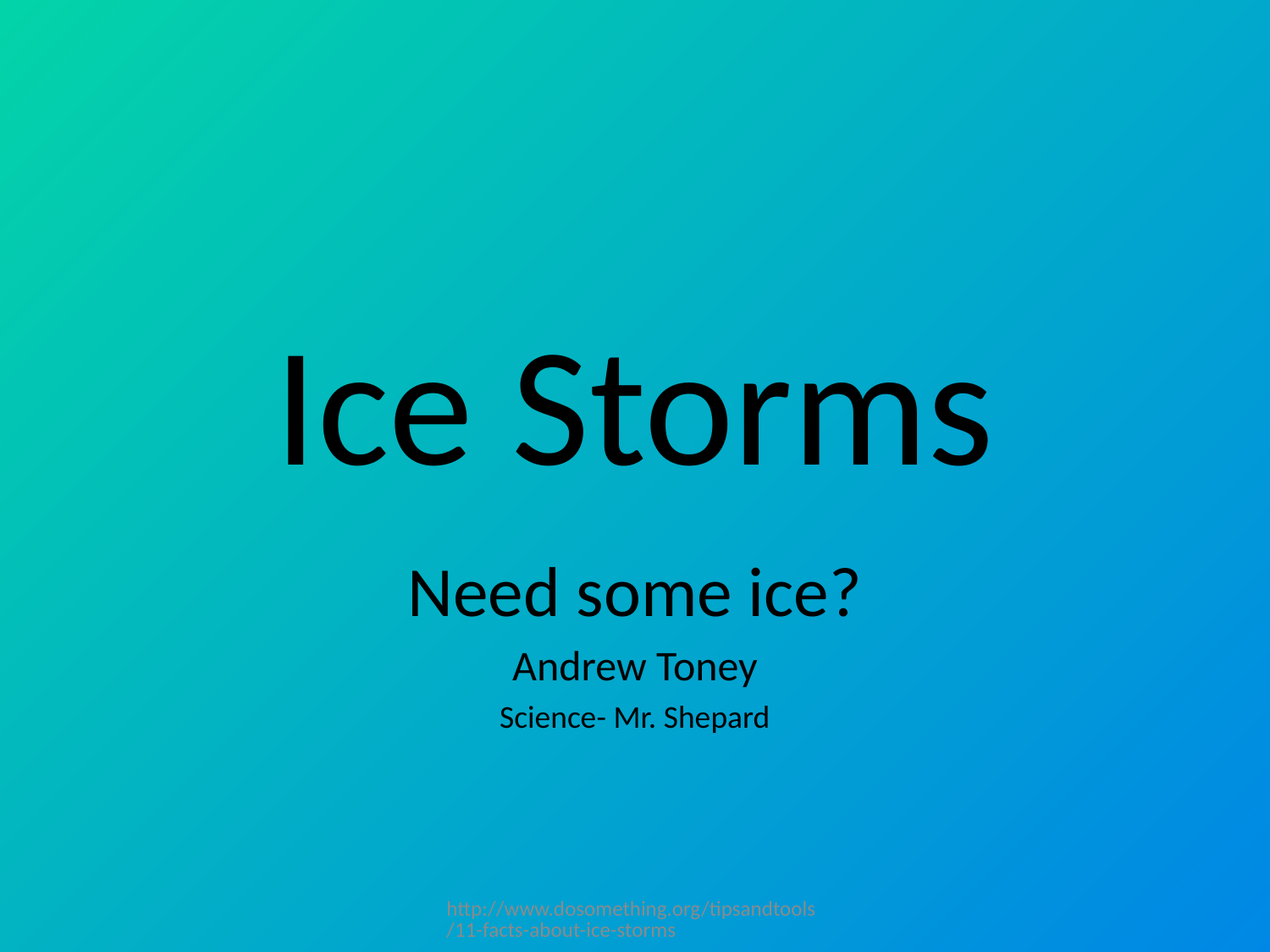

# Ice Storms
Need some ice?
Andrew Toney
Science- Mr. Shepard

http://www.dosomething.org/tipsandtools/11-facts-about-ice-storms